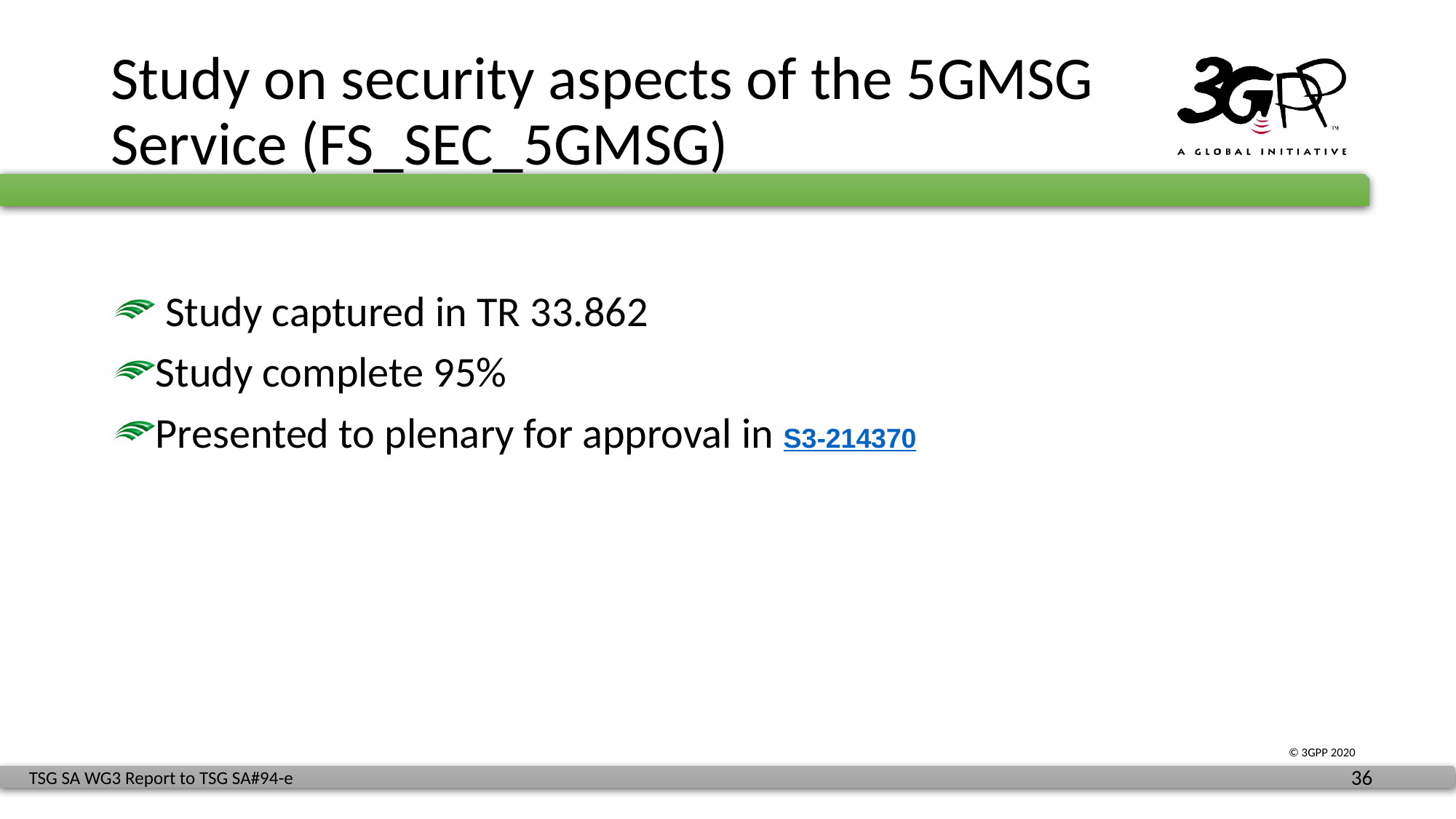

# Study on security aspects of the 5GMSG Service (FS_SEC_5GMSG)

 Study captured in TR 33.862
Study complete 95%
Presented to plenary for approval in S3-214370